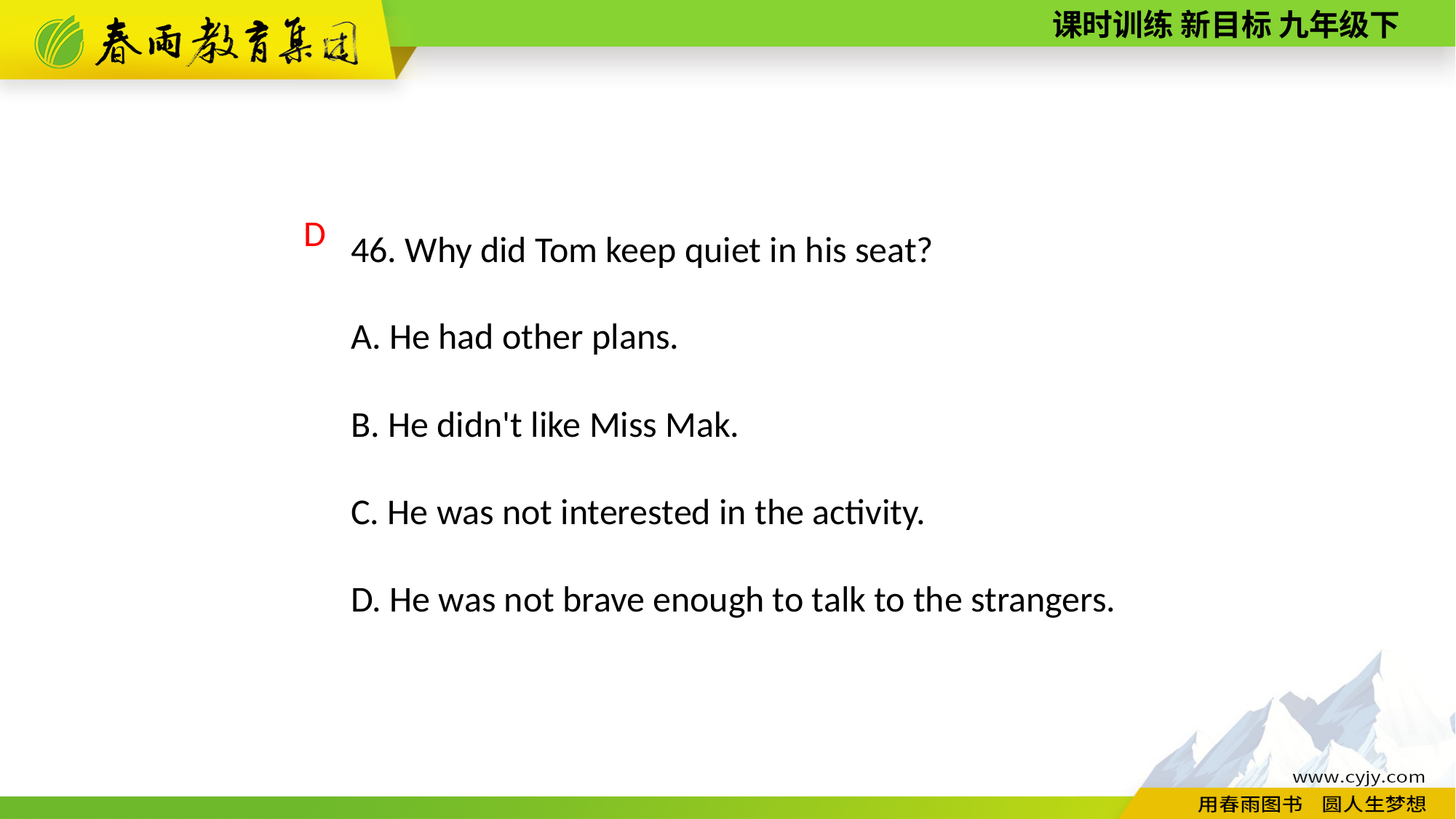

46. Why did Tom keep quiet in his seat?
A. He had other plans.
B. He didn't like Miss Mak.
C. He was not interested in the activity.
D. He was not brave enough to talk to the strangers.
D